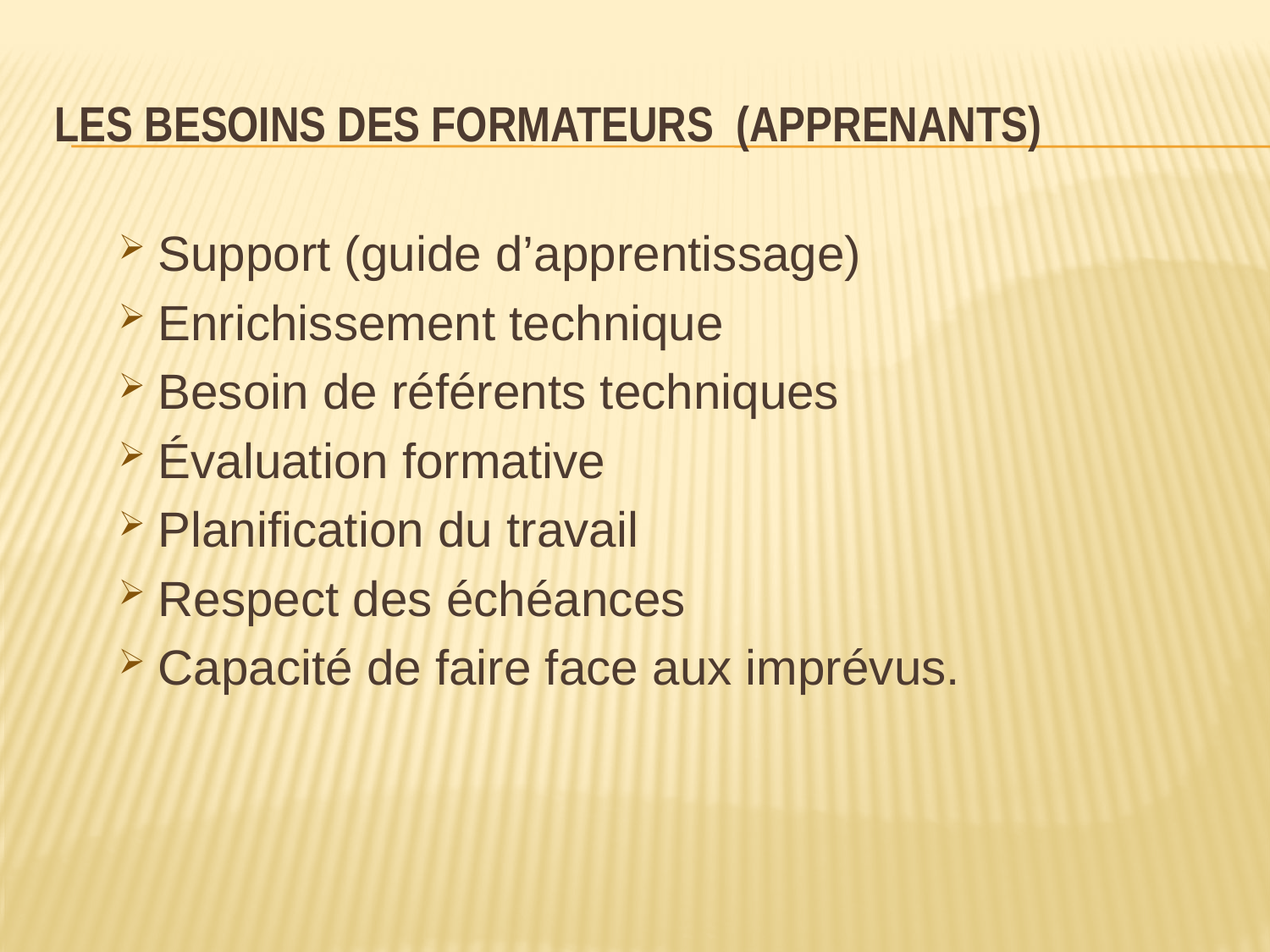

# Les besoins des formateurs  (apprenants)
Support (guide d’apprentissage)
Enrichissement technique
Besoin de référents techniques
Évaluation formative
Planification du travail
Respect des échéances
Capacité de faire face aux imprévus.